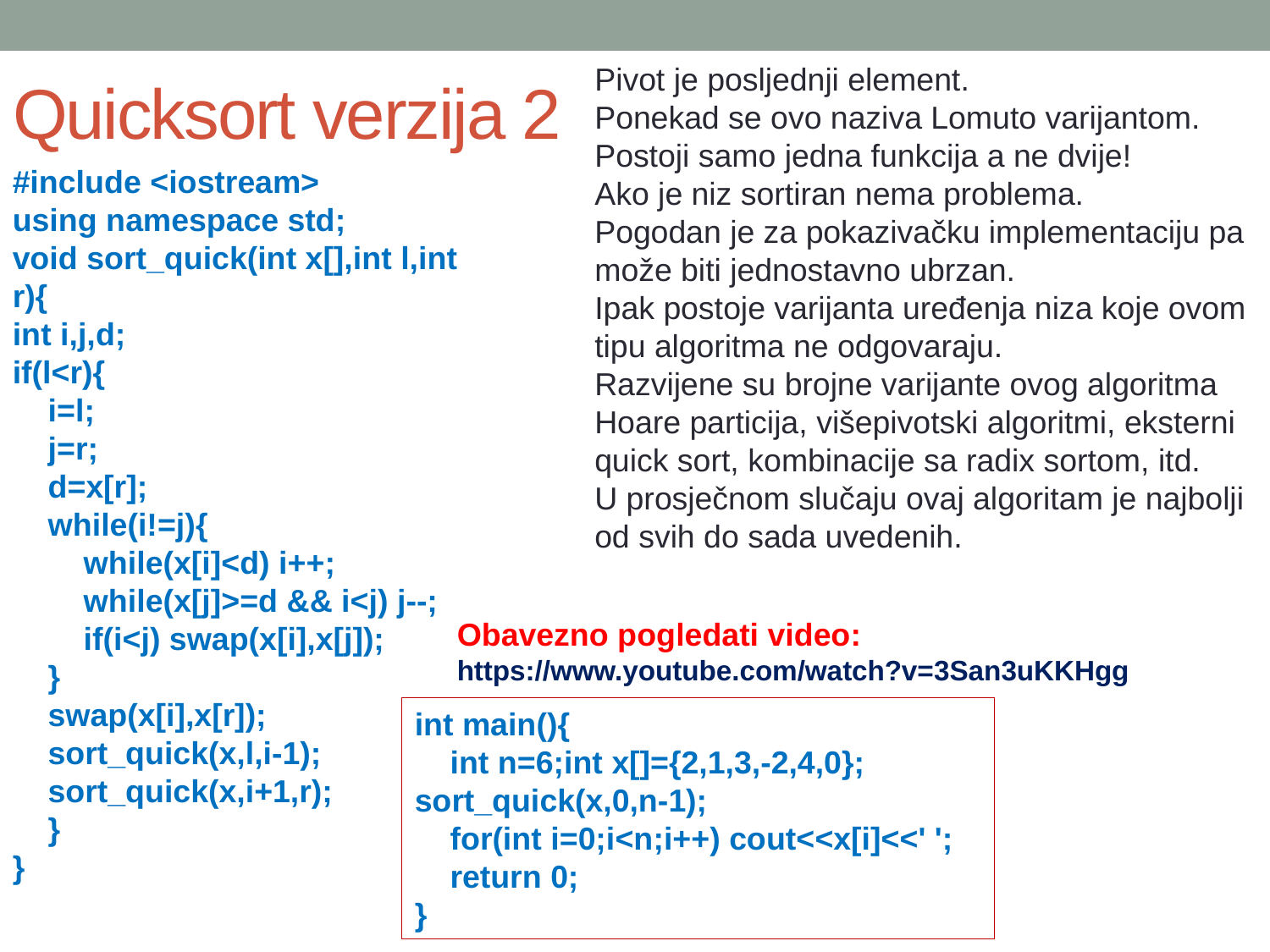

# Quicksort verzija 2
Pivot je posljednji element.
Ponekad se ovo naziva Lomuto varijantom.
Postoji samo jedna funkcija a ne dvije!
Ako je niz sortiran nema problema.
Pogodan je za pokazivačku implementaciju pa može biti jednostavno ubrzan.
Ipak postoje varijanta uređenja niza koje ovom tipu algoritma ne odgovaraju.
Razvijene su brojne varijante ovog algoritma Hoare particija, višepivotski algoritmi, eksterni quick sort, kombinacije sa radix sortom, itd.
U prosječnom slučaju ovaj algoritam je najbolji od svih do sada uvedenih.
#include <iostream>
using namespace std;
void sort_quick(int x[],int l,int r){
int i,j,d;
if(l<r){
    i=l;
    j=r;
    d=x[r];
    while(i!=j){
        while(x[i]<d) i++;
        while(x[j]>=d && i<j) j--;
        if(i<j) swap(x[i],x[j]);
    }
    swap(x[i],x[r]);
    sort_quick(x,l,i-1);
    sort_quick(x,i+1,r);
    }
}

Obavezno pogledati video:
https://www.youtube.com/watch?v=3San3uKKHgg
int main(){
    int n=6;int x[]={2,1,3,-2,4,0};
sort_quick(x,0,n-1);
    for(int i=0;i<n;i++) cout<<x[i]<<' ';
    return 0;
}